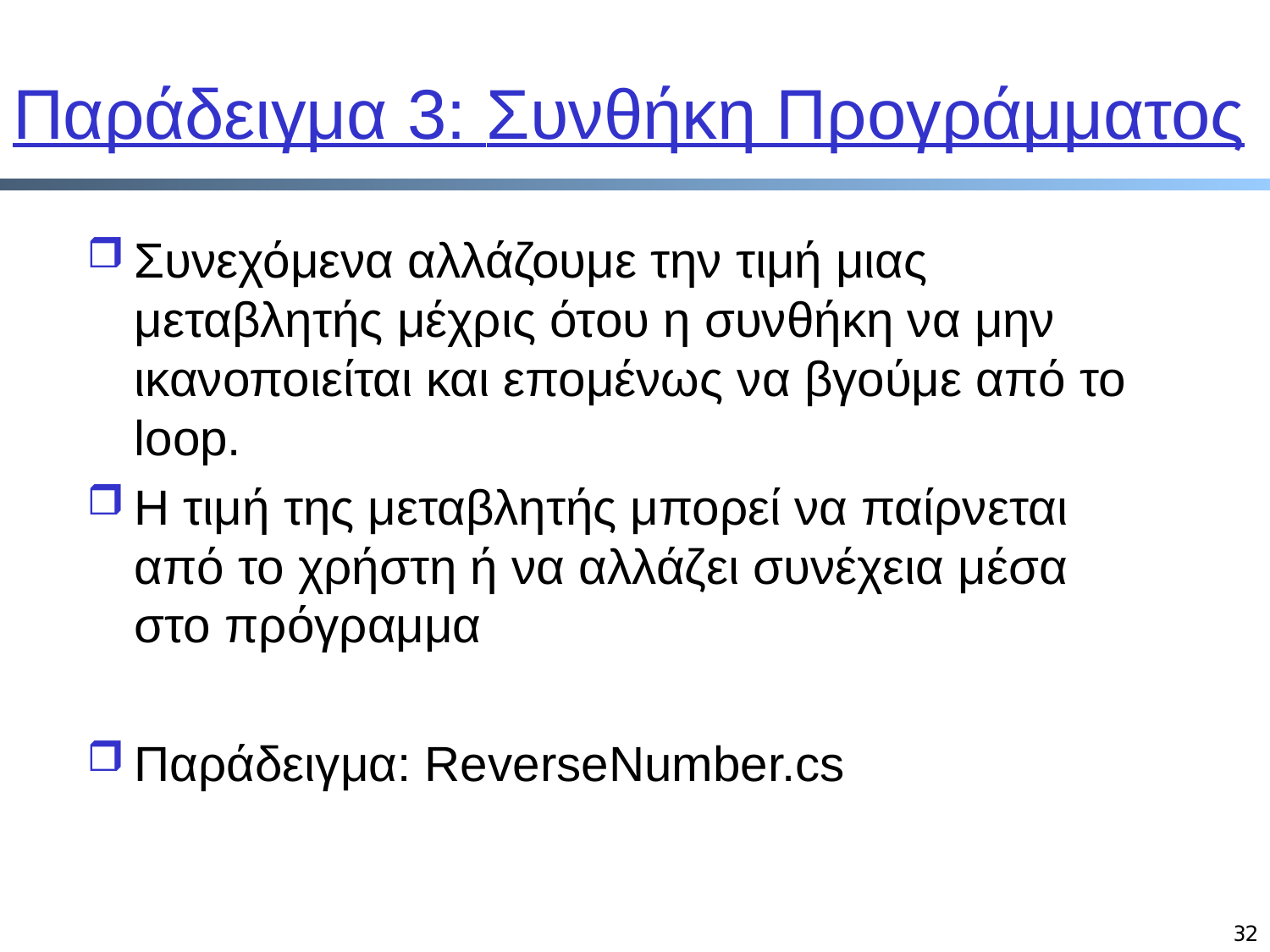

# Παράδειγμα 3: Συνθήκη Προγράμματος
Συνεχόμενα αλλάζουμε την τιμή μιας μεταβλητής μέχρις ότου η συνθήκη να μην ικανοποιείται και επομένως να βγούμε από το loop.
Η τιμή της μεταβλητής μπορεί να παίρνεται από το χρήστη ή να αλλάζει συνέχεια μέσα στο πρόγραμμα

Παράδειγμα: ReverseNumber.cs
32